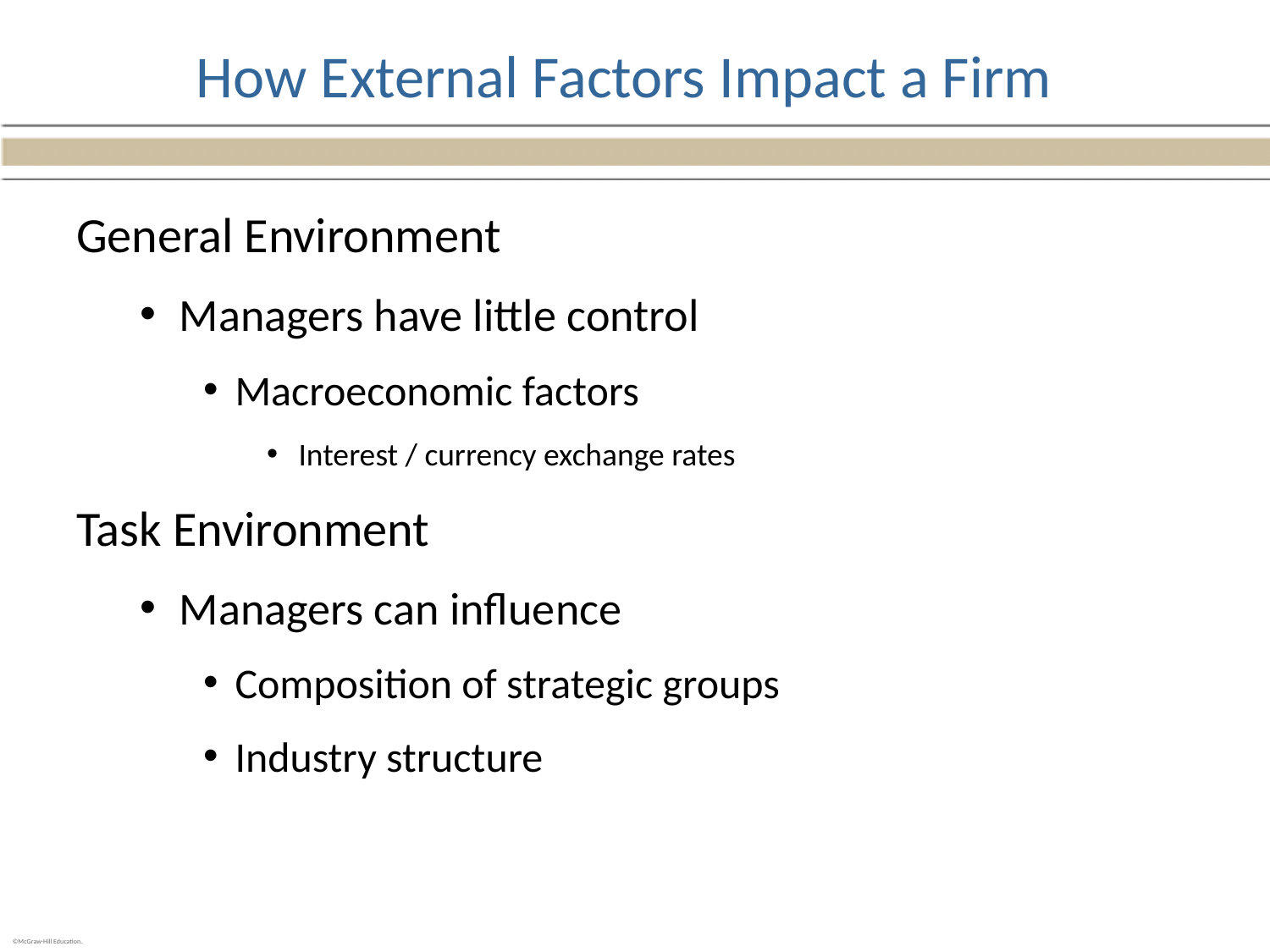

# How External Factors Impact a Firm
General Environment
Managers have little control
Macroeconomic factors
Interest / currency exchange rates
Task Environment
Managers can influence
Composition of strategic groups
Industry structure